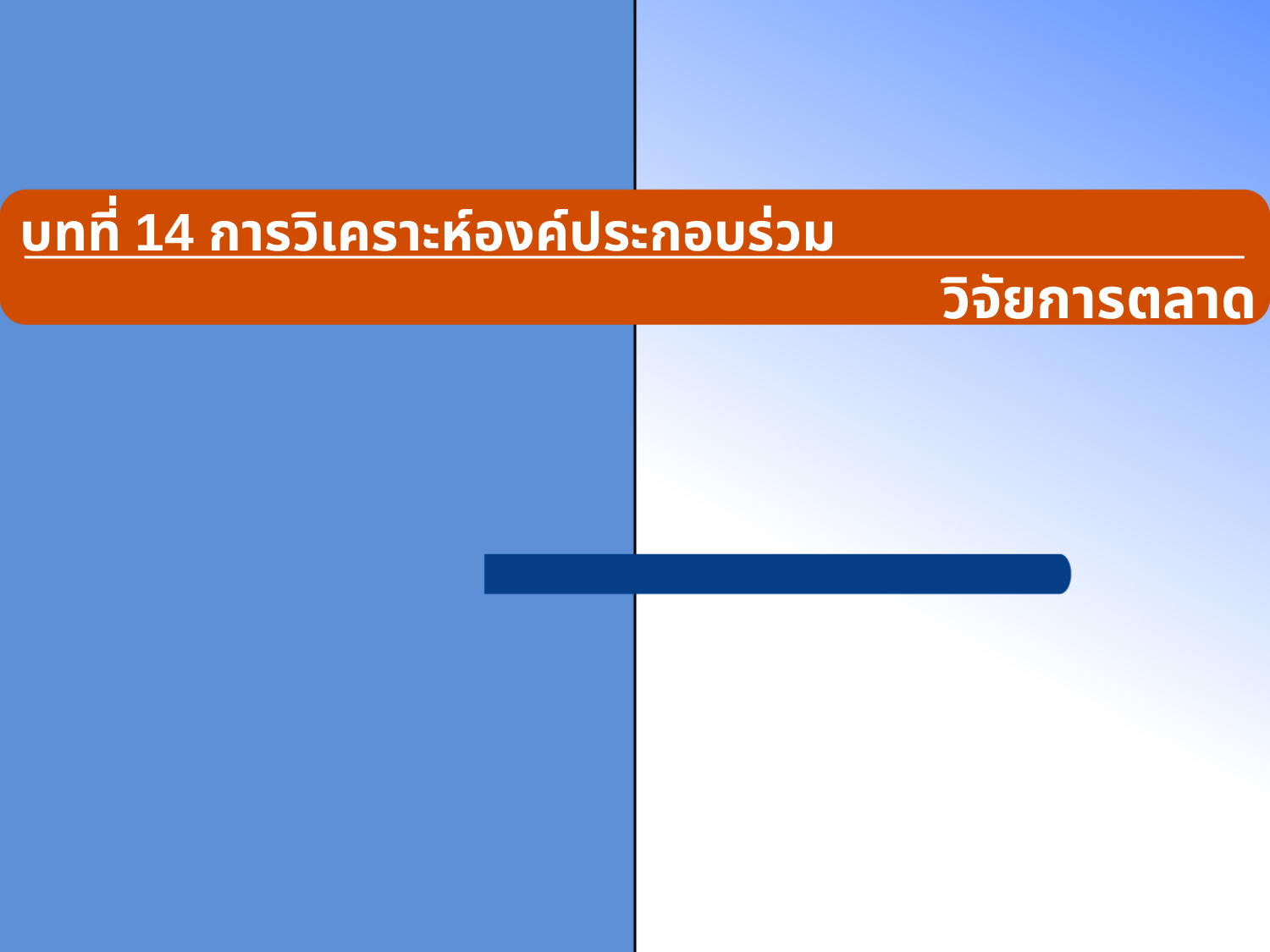

บทที่ 14 การวิเคราะห์องค์ประกอบร่วม
วิจัยการตลาด